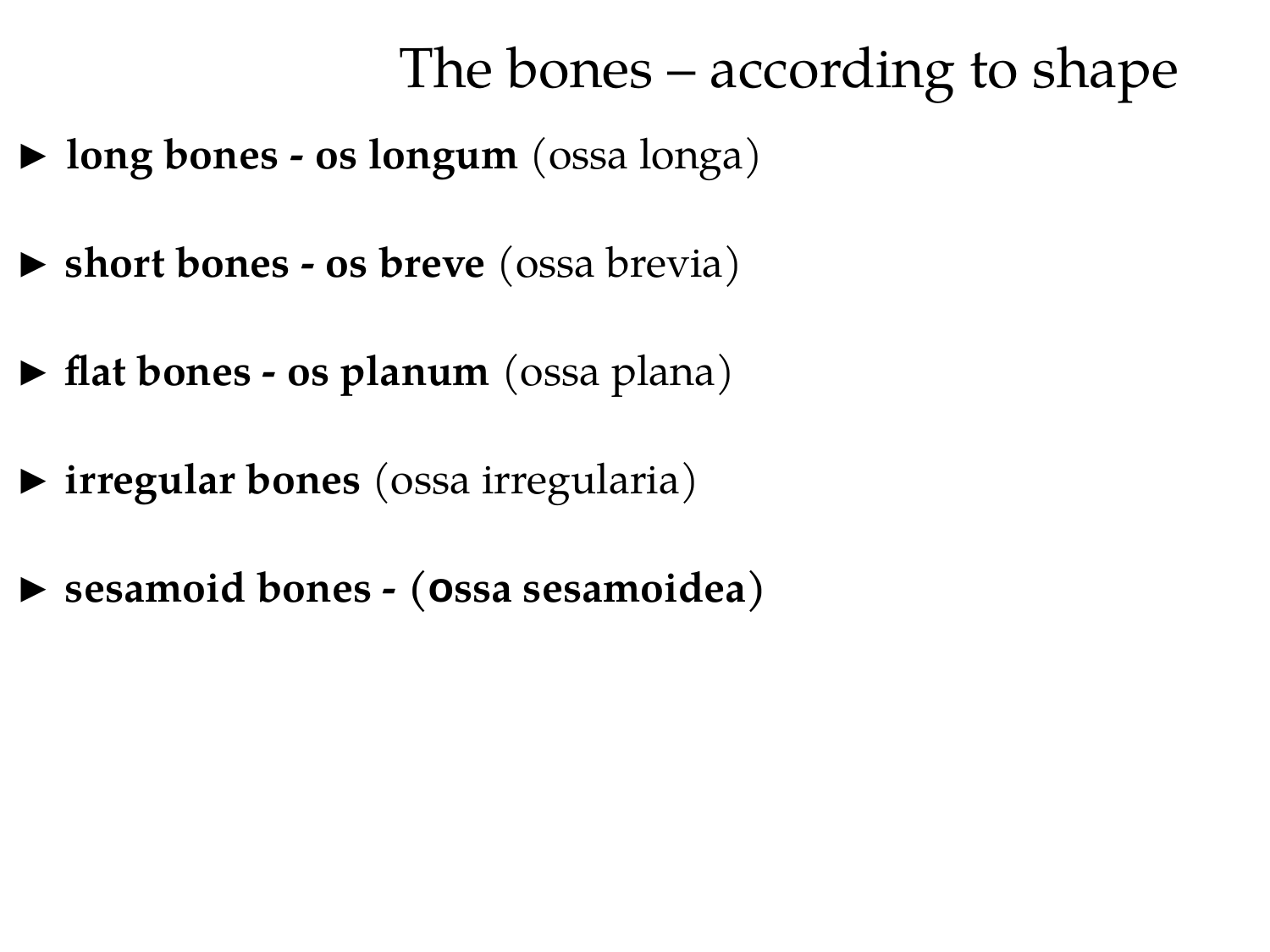

The bones – according to shape
► long bones - os longum (ossa longa)

► short bones - os breve (ossa brevia)

► flat bones - os planum (ossa plana)

► irregular bones (ossa irregularia)

► sesamoid bones - (оssa sesamoidea)